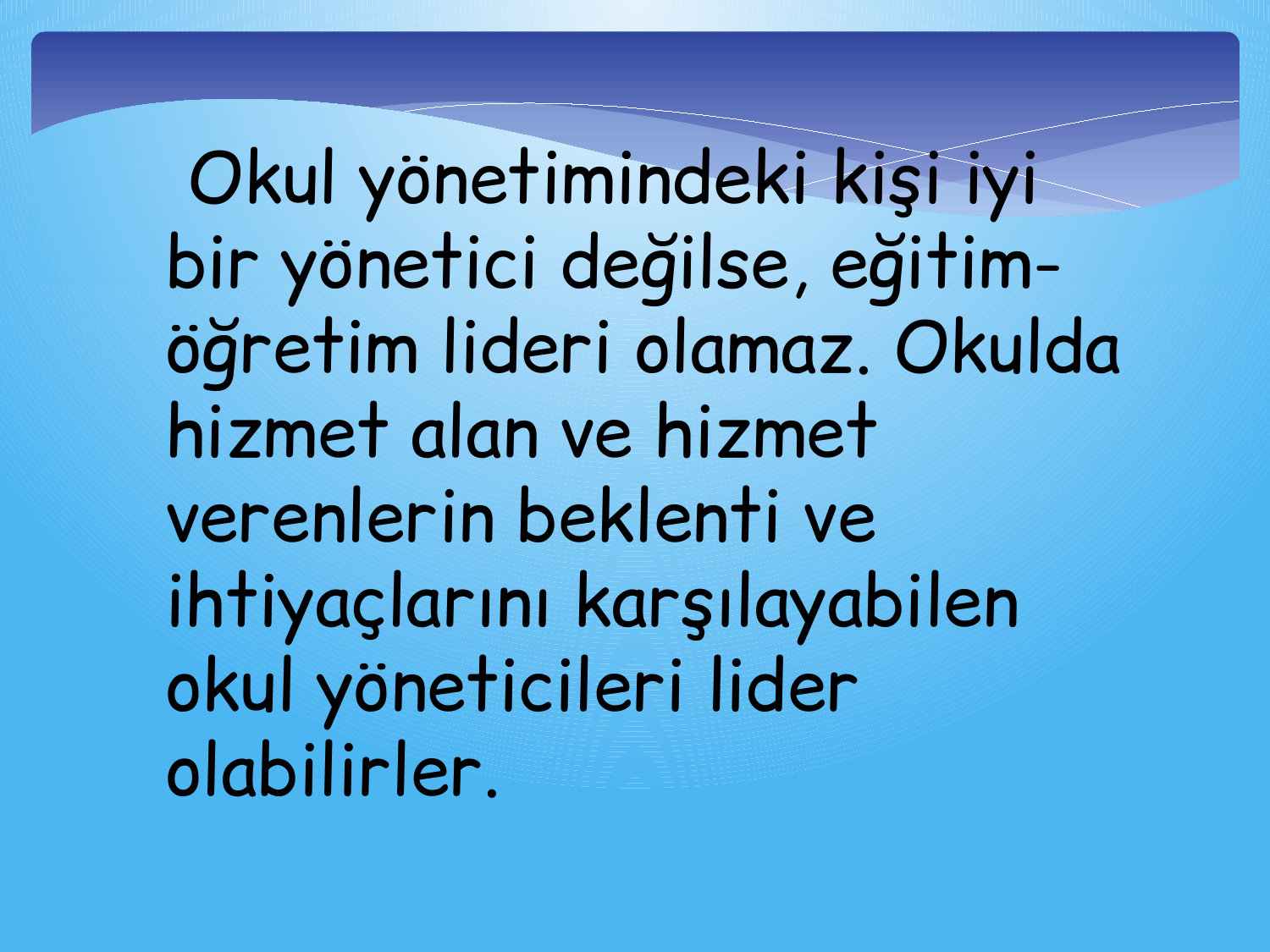

Okul yönetimindeki kişi iyi bir yönetici değilse, eğitim-öğretim lideri olamaz. Okulda hizmet alan ve hizmet verenlerin beklenti ve ihtiyaçlarını karşılayabilen okul yöneticileri lider olabilirler.